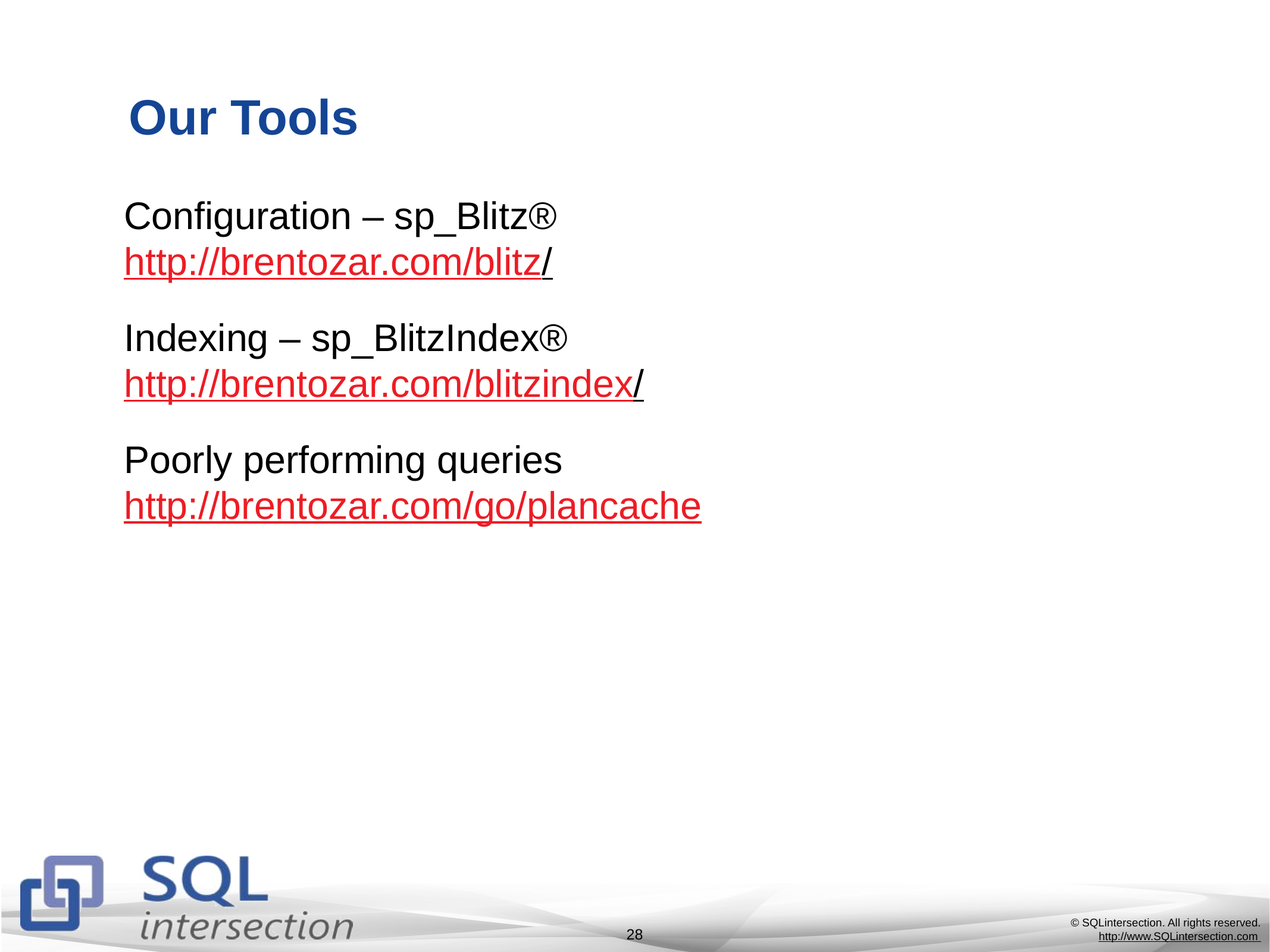

# Our Tools
Configuration – sp_Blitz®
http://brentozar.com/blitz/
Indexing – sp_BlitzIndex®
http://brentozar.com/blitzindex/
Poorly performing queries
http://brentozar.com/go/plancache